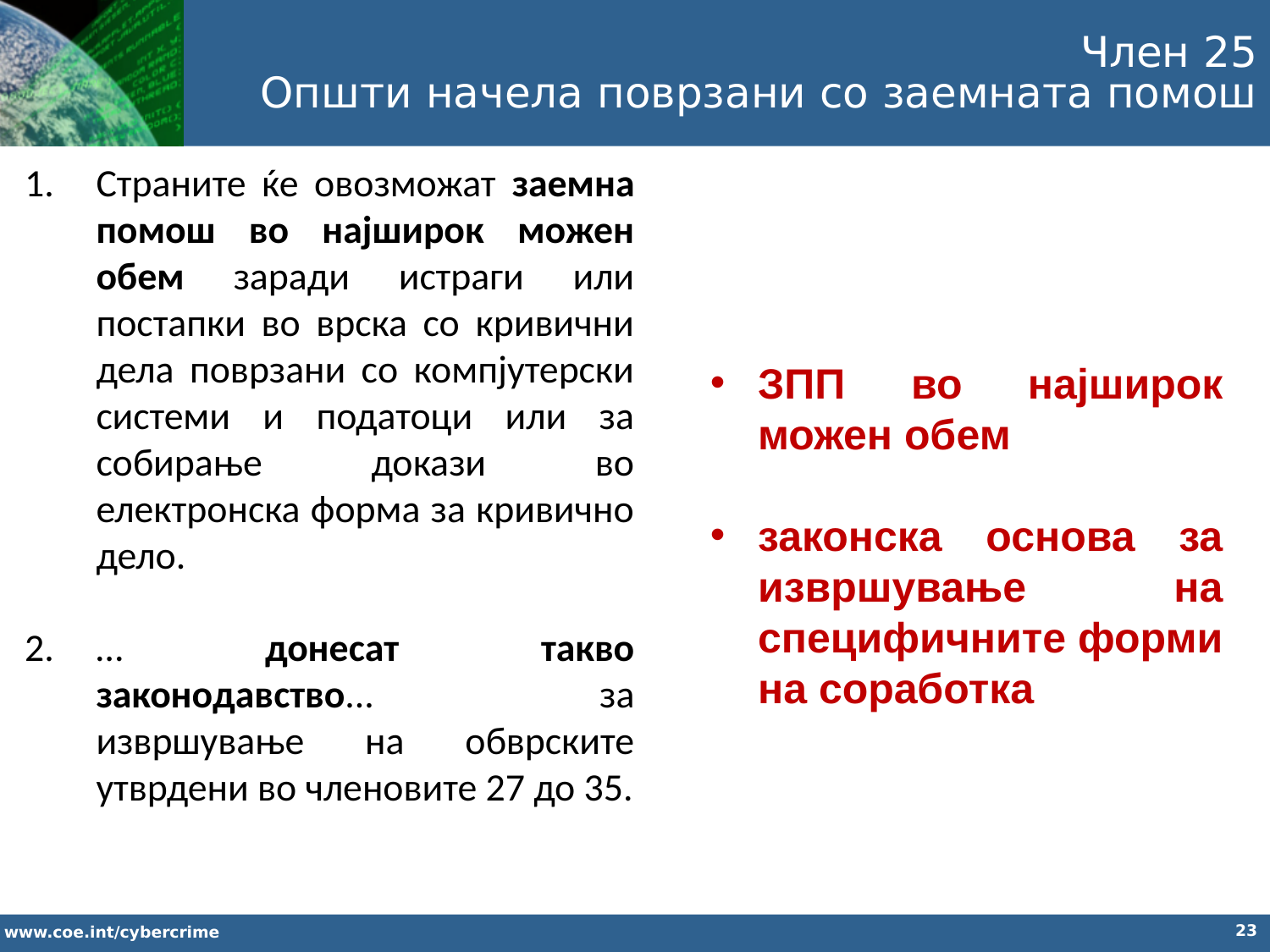

Член 25
Општи начела поврзани со заемната помош
Страните ќе овозможат заемна помош во најширок можен обем заради истраги или постапки во врска со кривични дела поврзани со компјутерски системи и податоци или за собирање докази во електронска форма за кривично дело.

… донесат такво законодавство... за извршување на обврските утврдени во членовите 27 до 35.

ЗПП во најширок можен обем

законска основа за извршување на специфичните форми на соработка
23